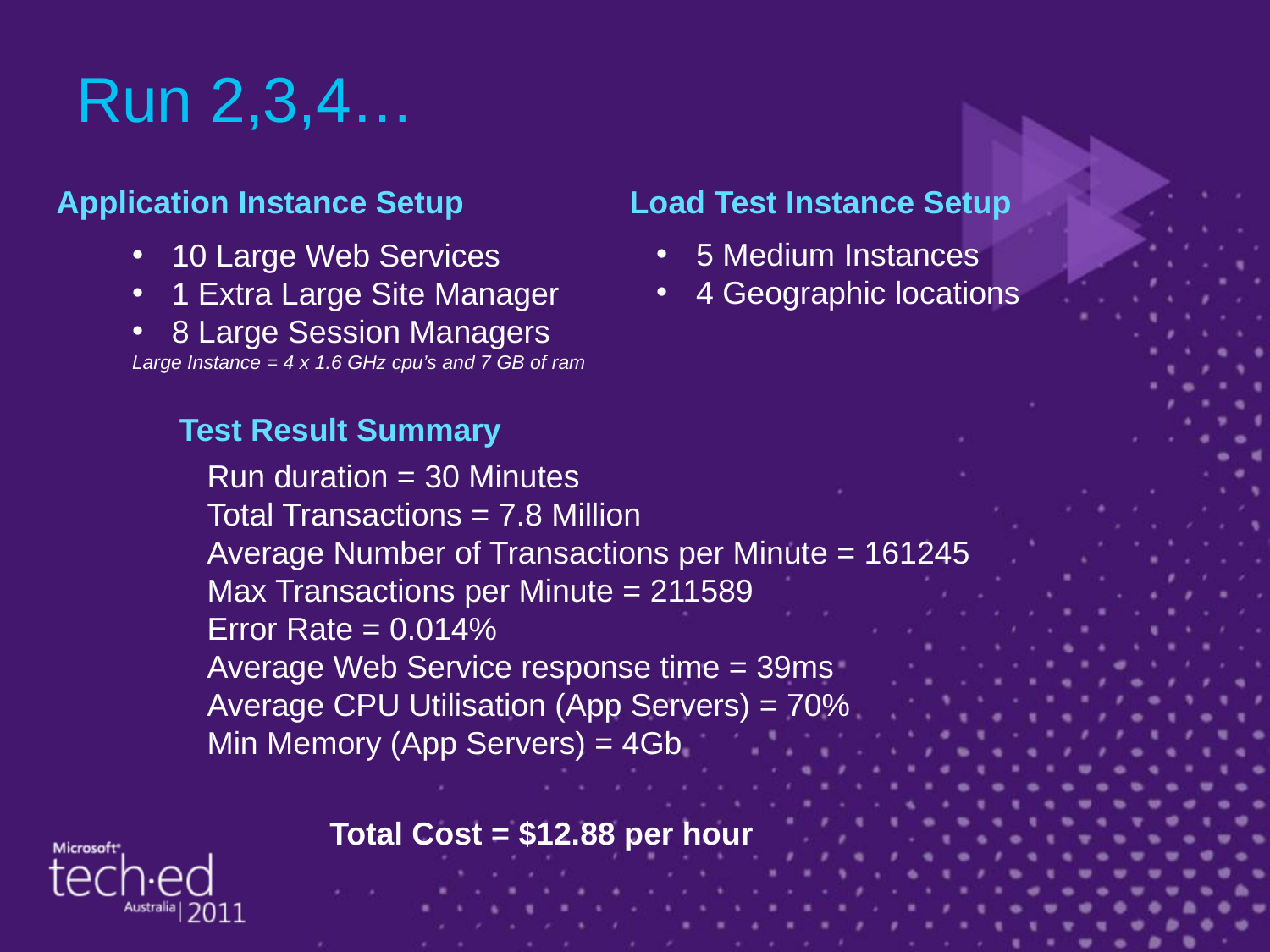

# Run 2,3,4…
Application Instance Setup
Load Test Instance Setup
5 Medium Instances
4 Geographic locations
10 Large Web Services
1 Extra Large Site Manager
8 Large Session Managers
Large Instance = 4 x 1.6 GHz cpu’s and 7 GB of ram

Test Result Summary
Run duration = 30 Minutes
Total Transactions = 7.8 Million
Average Number of Transactions per Minute = 161245
Max Transactions per Minute = 211589
Error Rate = 0.014%
Average Web Service response time = 39ms
Average CPU Utilisation (App Servers) = 70%
Min Memory (App Servers) = 4Gb
Total Cost = $12.88 per hour